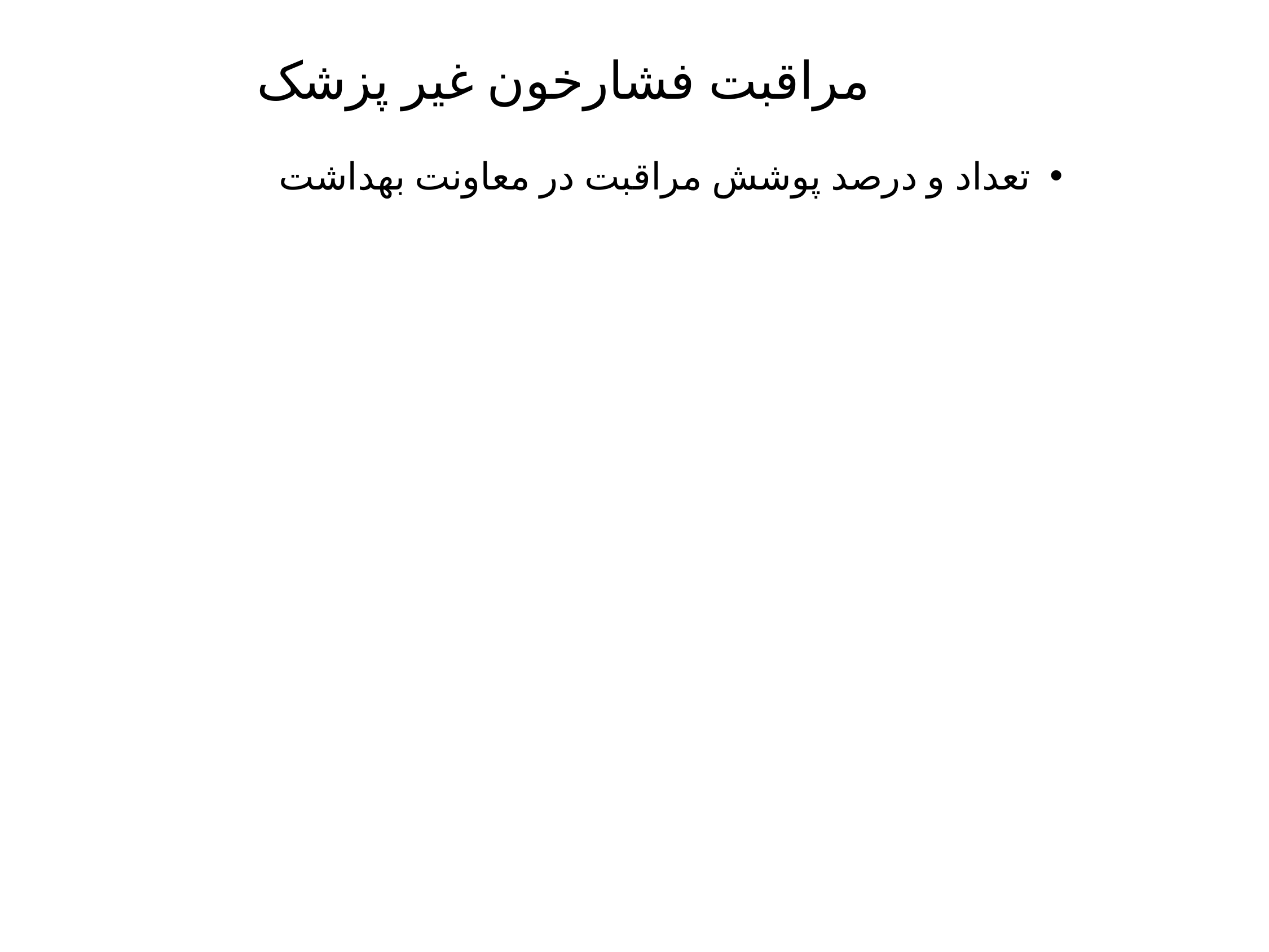

# مراقبت فشارخون غیر پزشک
تعداد و درصد پوشش مراقبت در معاونت بهداشت